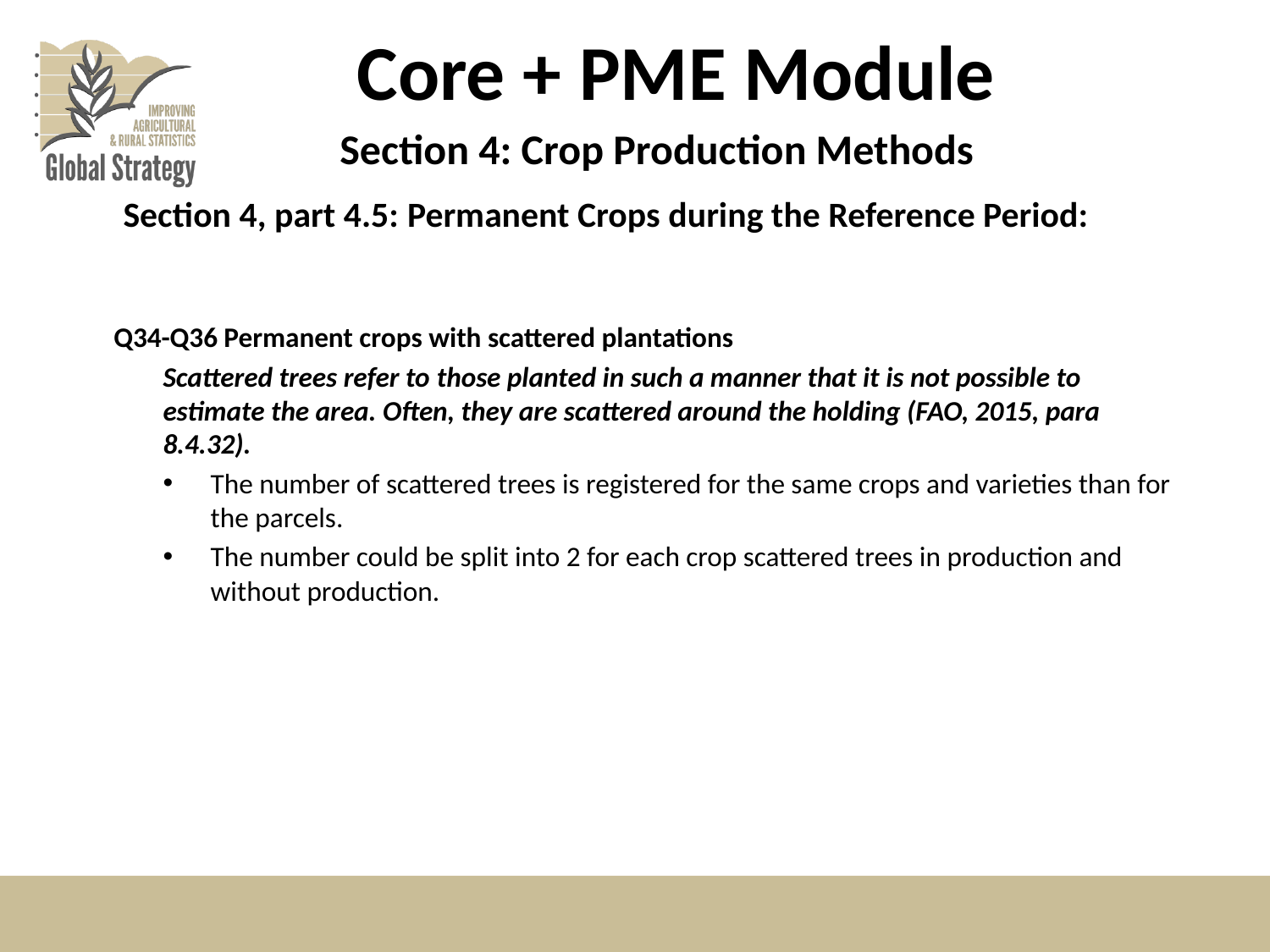

# Core + PME Module
Section 4: Crop Production Methods

Section 4, part 4.5: Permanent Crops during the Reference Period:

 Q34-Q36 Permanent crops with scattered plantations
Scattered trees refer to those planted in such a manner that it is not possible to estimate the area. Often, they are scattered around the holding (FAO, 2015, para 8.4.32).
The number of scattered trees is registered for the same crops and varieties than for the parcels.
The number could be split into 2 for each crop scattered trees in production and without production.